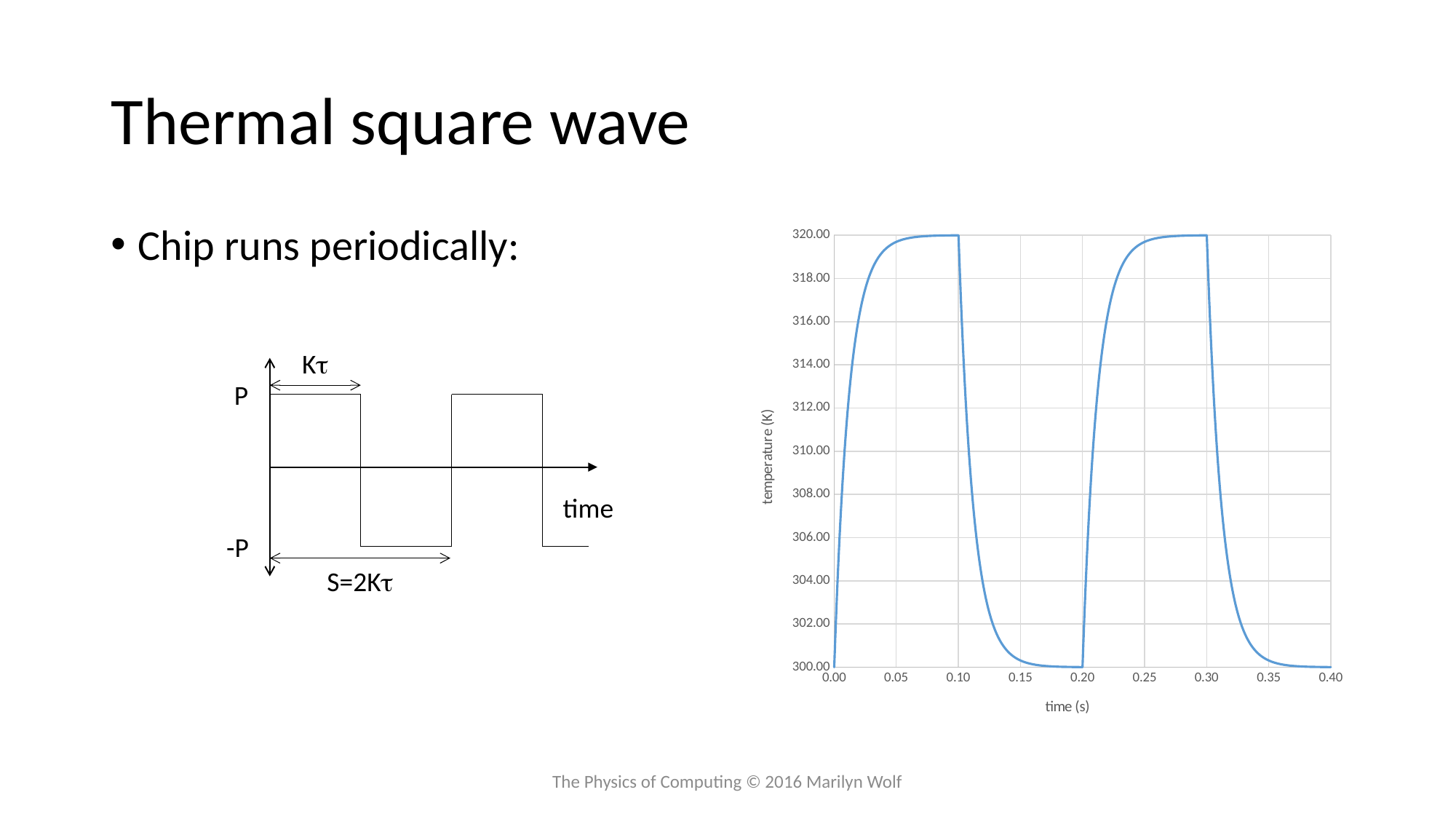

# Thermal square wave
Chip runs periodically:

### Chart

| Category | temperature (K) |
|---|---|
Kτ
P
time
-P
S=2Kτ
The Physics of Computing © 2016 Marilyn Wolf